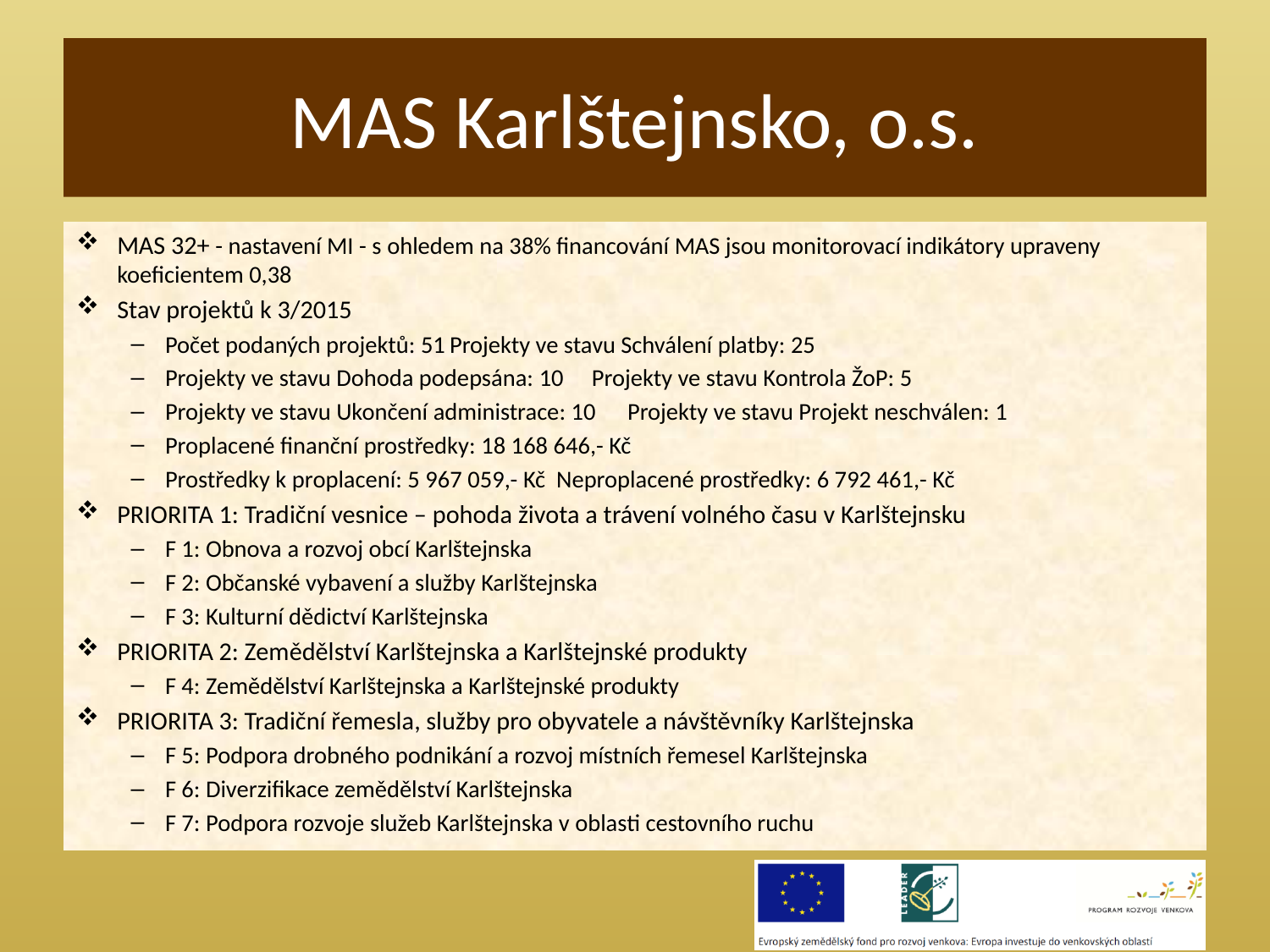

# MAS Karlštejnsko, o.s.
MAS 32+ - nastavení MI - s ohledem na 38% financování MAS jsou monitorovací indikátory upraveny koeficientem 0,38
Stav projektů k 3/2015
Počet podaných projektů: 51		Projekty ve stavu Schválení platby: 25
Projekty ve stavu Dohoda podepsána: 10	Projekty ve stavu Kontrola ŽoP: 5
Projekty ve stavu Ukončení administrace: 10	Projekty ve stavu Projekt neschválen: 1
Proplacené finanční prostředky: 18 168 646,- Kč
Prostředky k proplacení: 5 967 059,- Kč 	Neproplacené prostředky: 6 792 461,- Kč
PRIORITA 1: Tradiční vesnice – pohoda života a trávení volného času v Karlštejnsku
F 1: Obnova a rozvoj obcí Karlštejnska
F 2: Občanské vybavení a služby Karlštejnska
F 3: Kulturní dědictví Karlštejnska
PRIORITA 2: Zemědělství Karlštejnska a Karlštejnské produkty
F 4: Zemědělství Karlštejnska a Karlštejnské produkty
PRIORITA 3: Tradiční řemesla, služby pro obyvatele a návštěvníky Karlštejnska
F 5: Podpora drobného podnikání a rozvoj místních řemesel Karlštejnska
F 6: Diverzifikace zemědělství Karlštejnska
F 7: Podpora rozvoje služeb Karlštejnska v oblasti cestovního ruchu